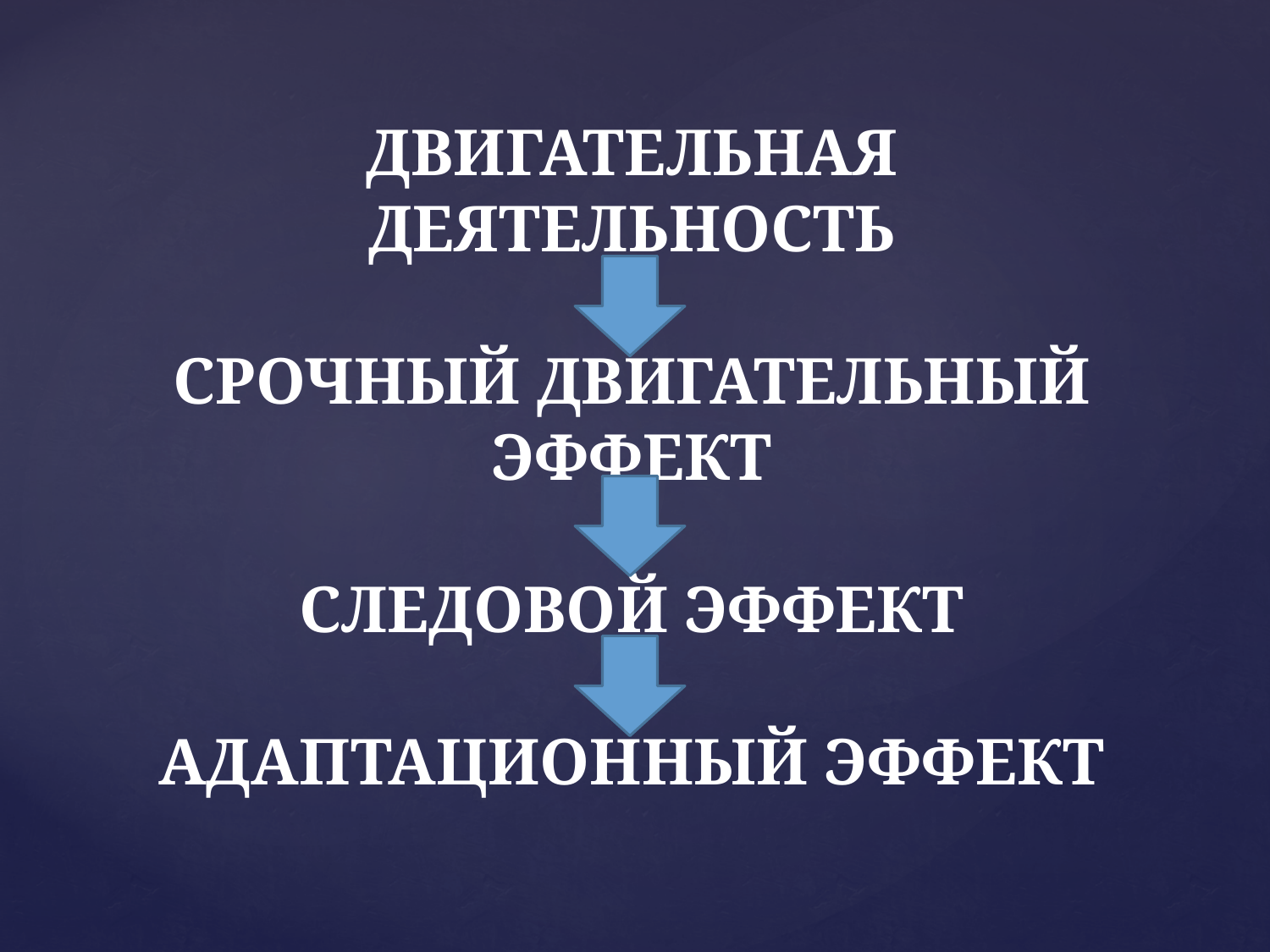

# ДВИГАТЕЛЬНАЯ ДЕЯТЕЛЬНОСТЬ СРОЧНЫЙ ДВИГАТЕЛЬНЫЙ ЭФФЕКТ СЛЕДОВОЙ ЭФФЕКТ АДАПТАЦИОННЫЙ ЭФФЕКТ